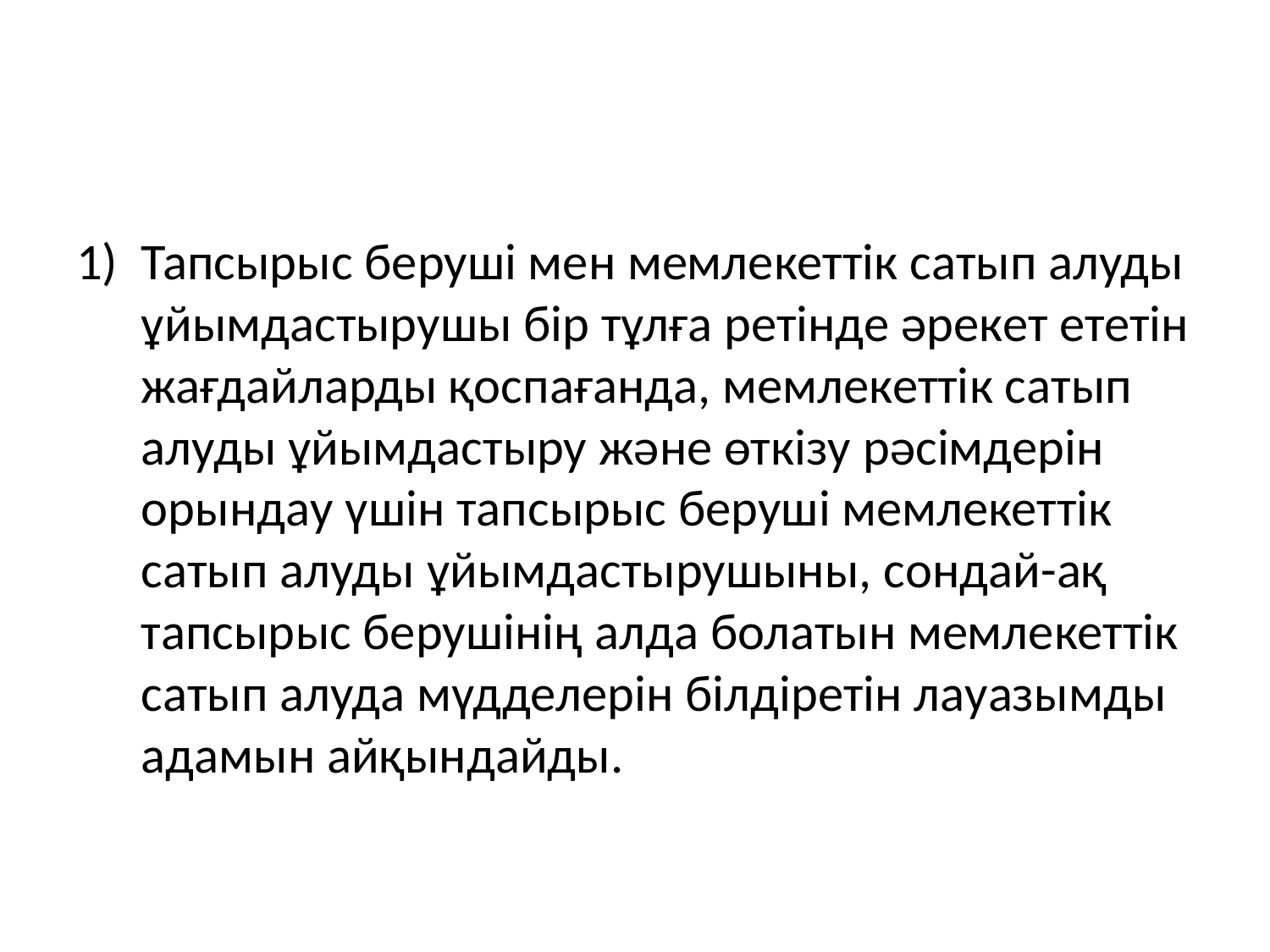

Тапсырыс беруші мен мемлекеттік сатып алуды ұйымдастырушы бір тұлға ретінде әрекет ететін жағдайларды қоспағанда, мемлекеттік сатып алуды ұйымдастыру және өткізу рәсімдерін орындау үшін тапсырыс беруші мемлекеттік сатып алуды ұйымдастырушыны, сондай-ақ тапсырыс берушінің алда болатын мемлекеттік сатып алуда мүдделерін білдіретін лауазымды адамын айқындайды.